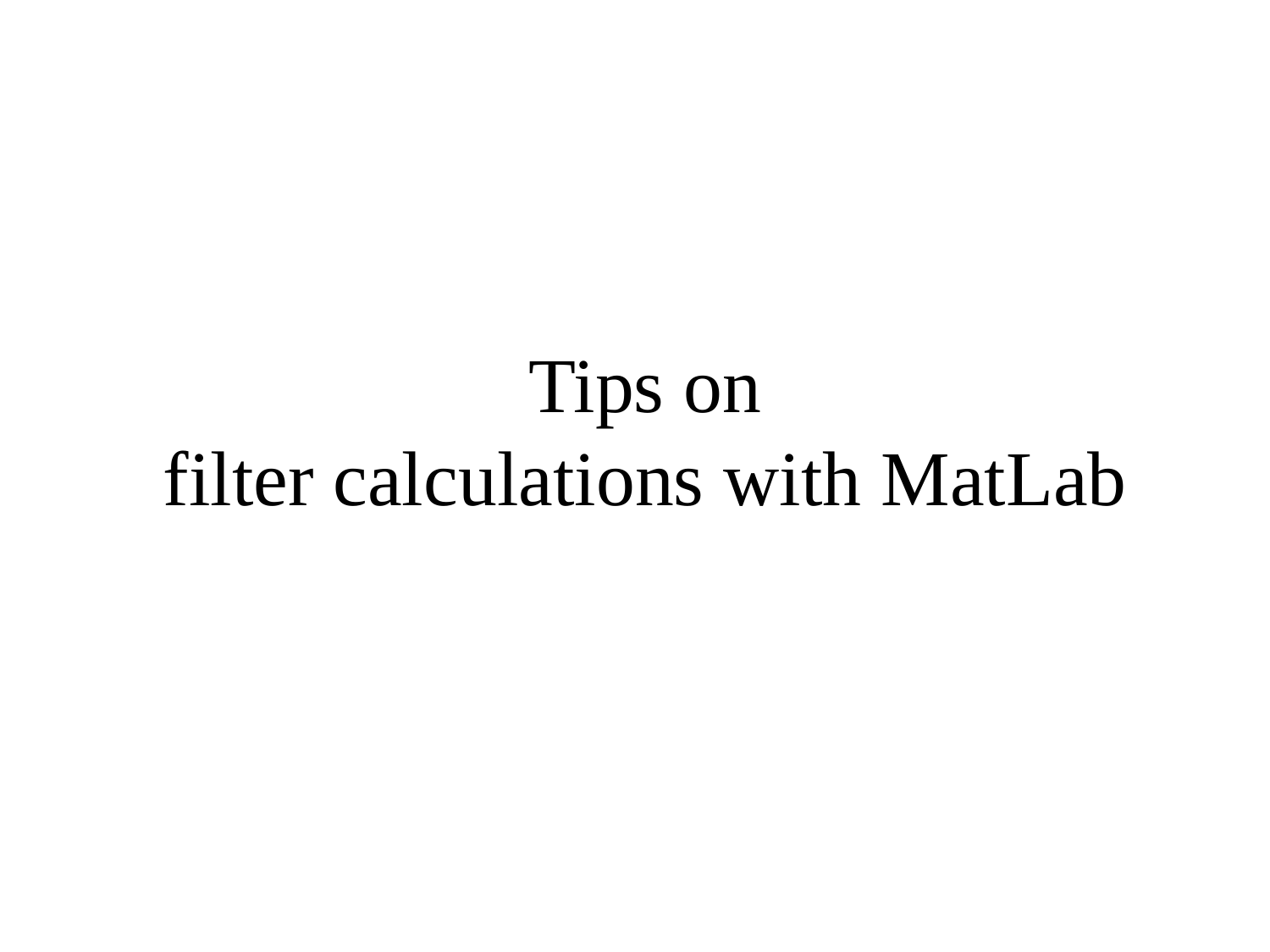

# Tips on filter calculations with MatLab